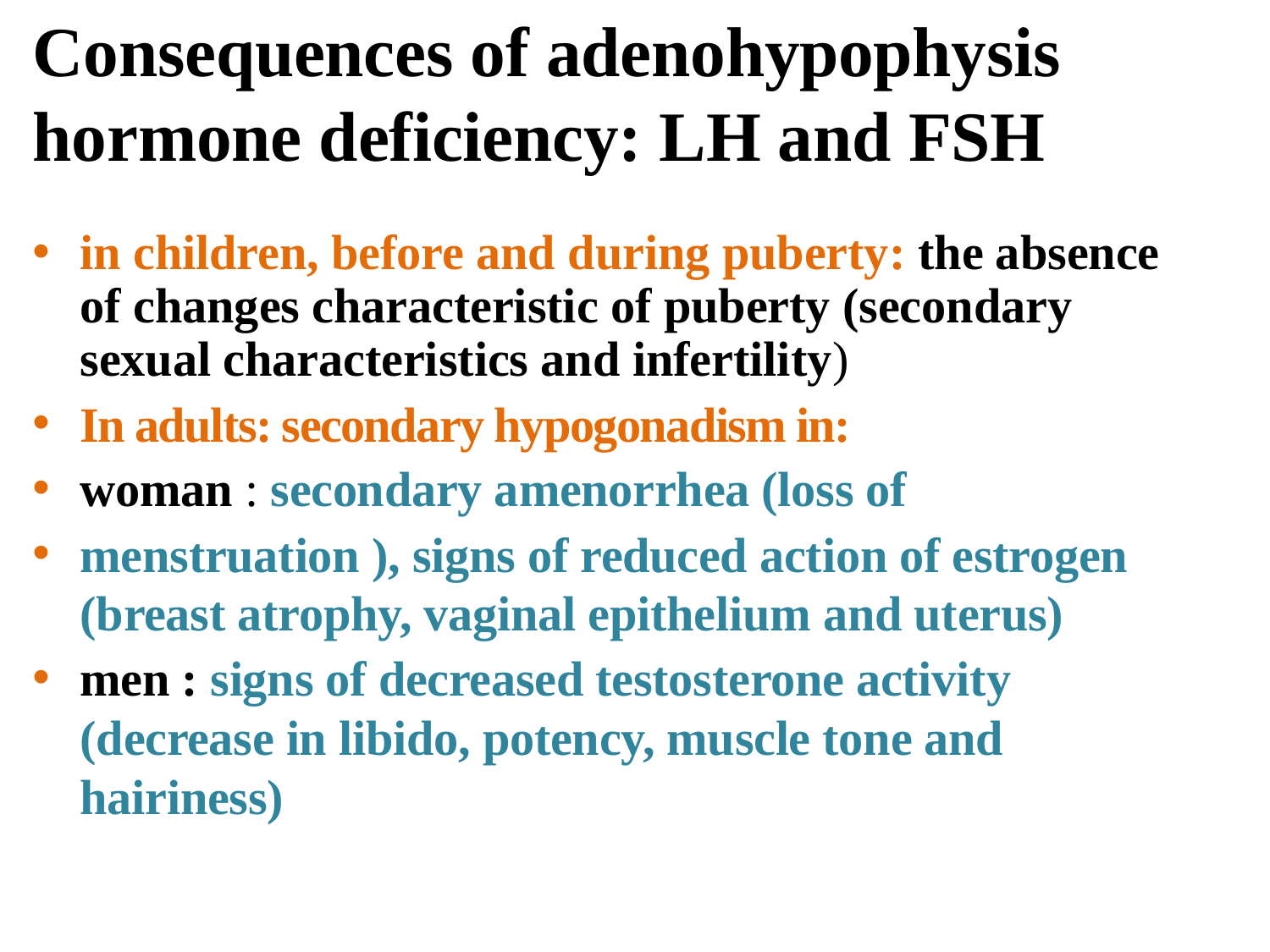

# Consequences of adenohypophysis hormone deficiency: LH and FSH

in children, before and during puberty: the absence of changes characteristic of puberty (secondary sexual characteristics and infertility)
In adults: secondary hypogonadism in:
woman : secondary amenorrhea (loss of
menstruation ), signs of reduced action of estrogen (breast atrophy, vaginal epithelium and uterus)
men : signs of decreased testosterone activity (decrease in libido, potency, muscle tone and hairiness)